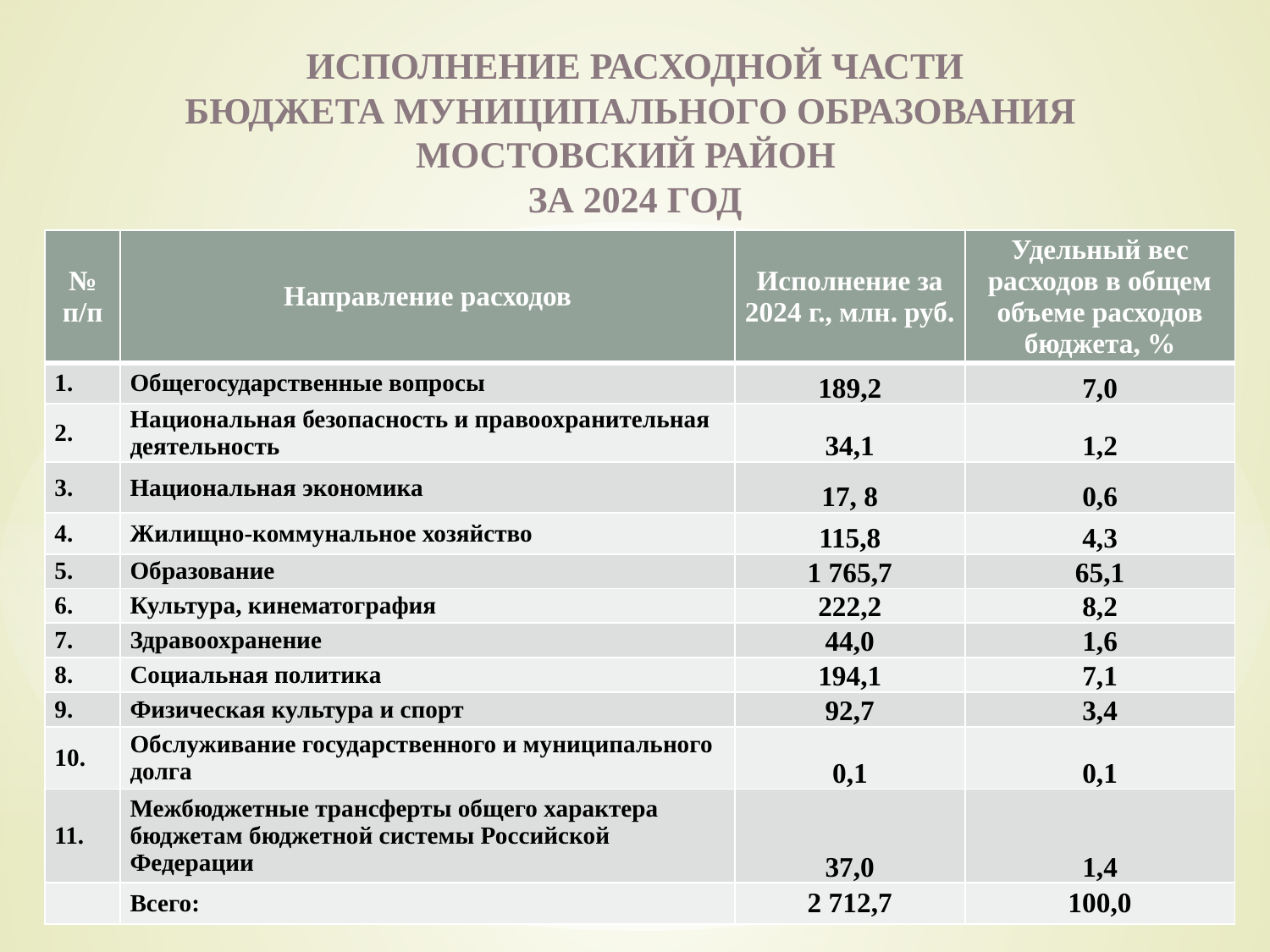

# ИСПОЛНЕНИЕ РАСХОДНОЙ ЧАСТИ БЮДЖЕТА МУНИЦИПАЛЬНОГО ОБРАЗОВАНИЯ МОСТОВСКИЙ РАЙОН ЗА 2024 ГОД
| № п/п | Направление расходов | Исполнение за 2024 г., млн. руб. | Удельный вес расходов в общем объеме расходов бюджета, % |
| --- | --- | --- | --- |
| 1. | Общегосударственные вопросы | 189,2 | 7,0 |
| 2. | Национальная безопасность и правоохранительная деятельность | 34,1 | 1,2 |
| 3. | Национальная экономика | 17, 8 | 0,6 |
| 4. | Жилищно-коммунальное хозяйство | 115,8 | 4,3 |
| 5. | Образование | 1 765,7 | 65,1 |
| 6. | Культура, кинематография | 222,2 | 8,2 |
| 7. | Здравоохранение | 44,0 | 1,6 |
| 8. | Социальная политика | 194,1 | 7,1 |
| 9. | Физическая культура и спорт | 92,7 | 3,4 |
| 10. | Обслуживание государственного и муниципального долга | 0,1 | 0,1 |
| 11. | Межбюджетные трансферты общего характера бюджетам бюджетной системы Российской Федерации | 37,0 | 1,4 |
|  | Всего: | 2 712,7 | 100,0 |